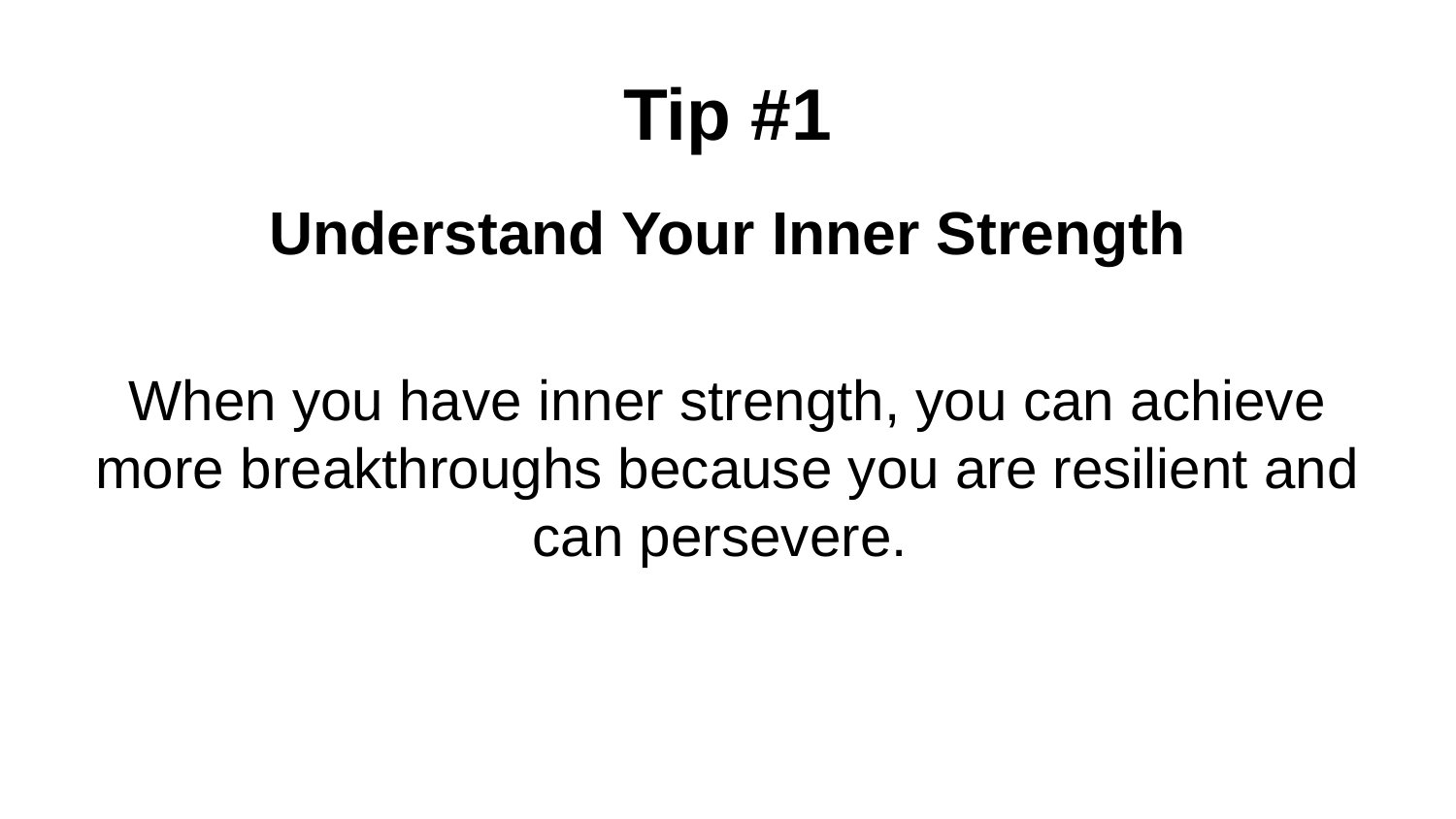

# Tip #1
Understand Your Inner Strength

When you have inner strength, you can achieve more breakthroughs because you are resilient and can persevere.